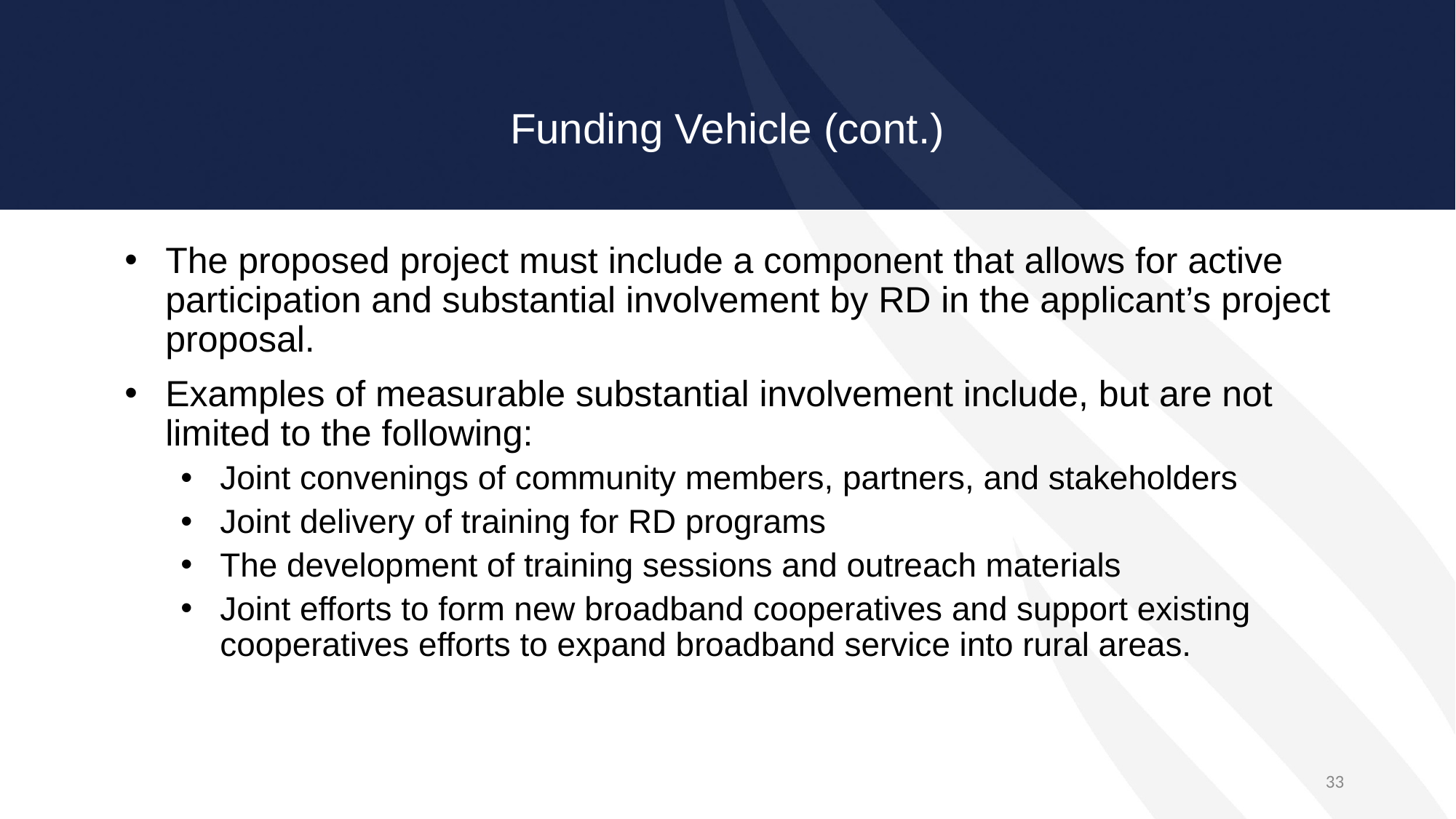

# Funding Vehicle (cont.)
The proposed project must include a component that allows for active participation and substantial involvement by RD in the applicant’s project proposal.
Examples of measurable substantial involvement include, but are not limited to the following:
Joint convenings of community members, partners, and stakeholders
Joint delivery of training for RD programs
The development of training sessions and outreach materials
Joint efforts to form new broadband cooperatives and support existing cooperatives efforts to expand broadband service into rural areas.

33